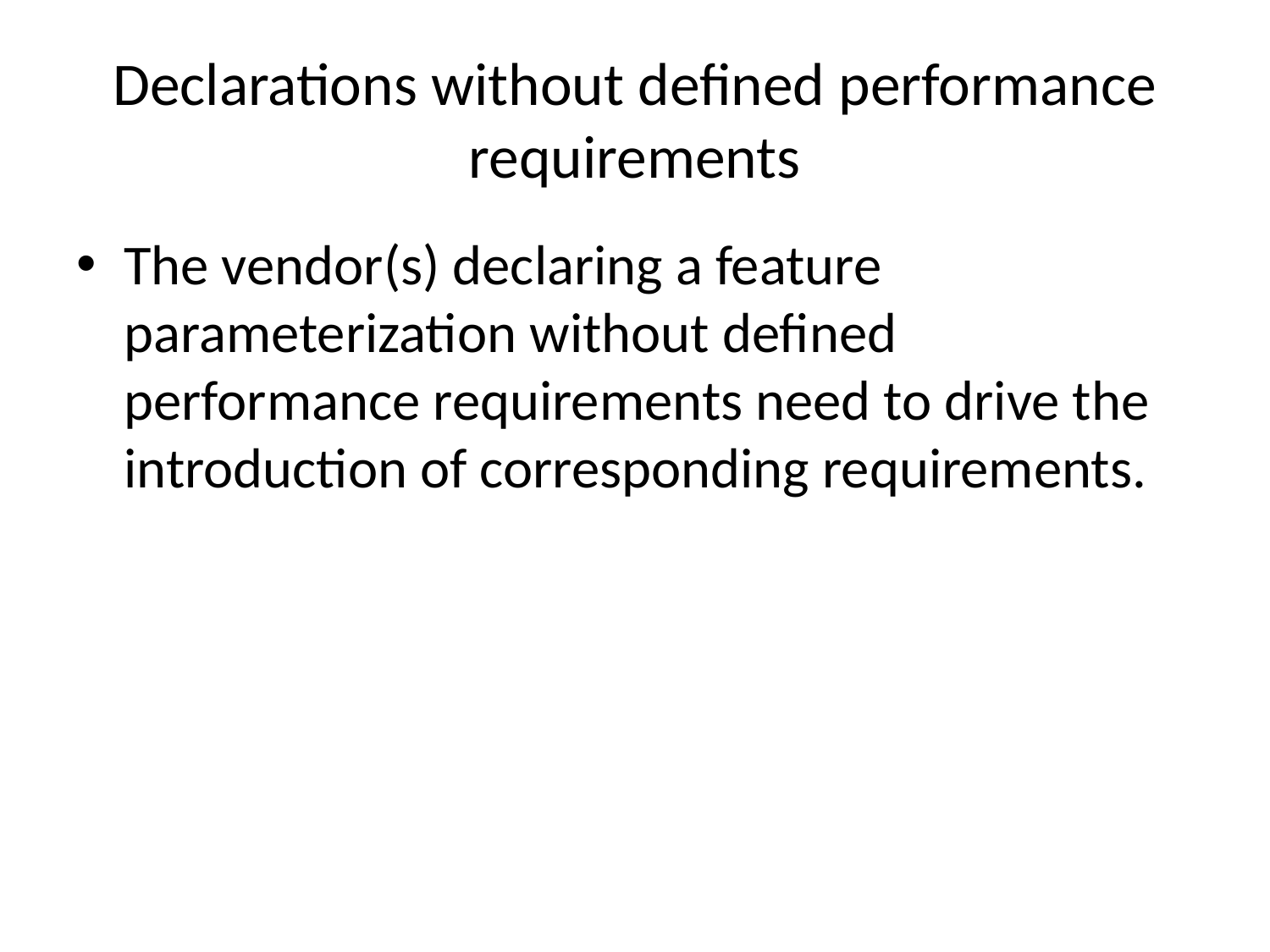

# Declarations without defined performance requirements
The vendor(s) declaring a feature parameterization without defined performance requirements need to drive the introduction of corresponding requirements.